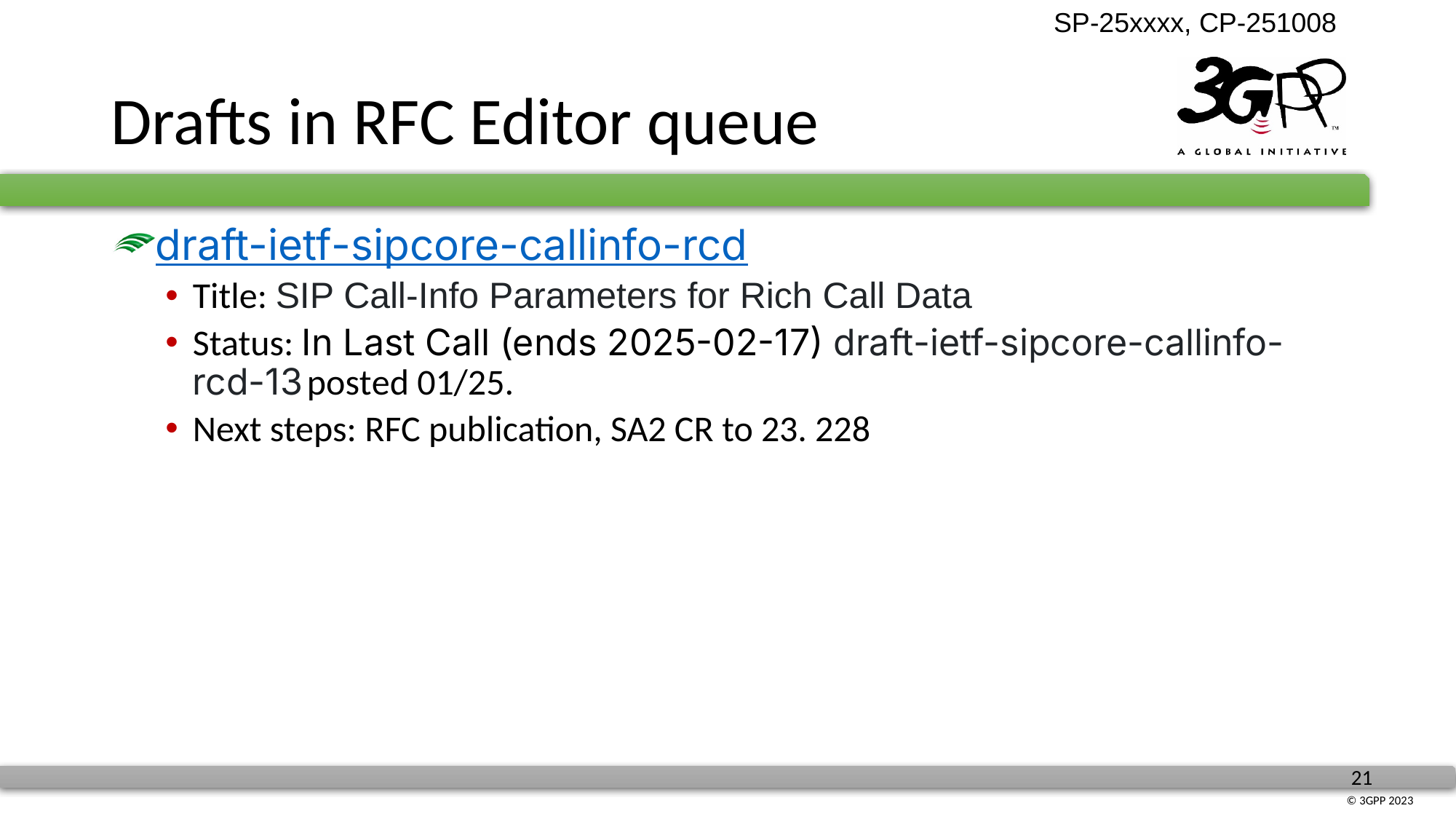

# Drafts in RFC Editor queue
draft-ietf-sipcore-callinfo-rcd
Title: SIP Call-Info Parameters for Rich Call Data
Status: In Last Call (ends 2025-02-17) draft-ietf-sipcore-callinfo-rcd-13 posted 01/25.
Next steps: RFC publication, SA2 CR to 23. 228